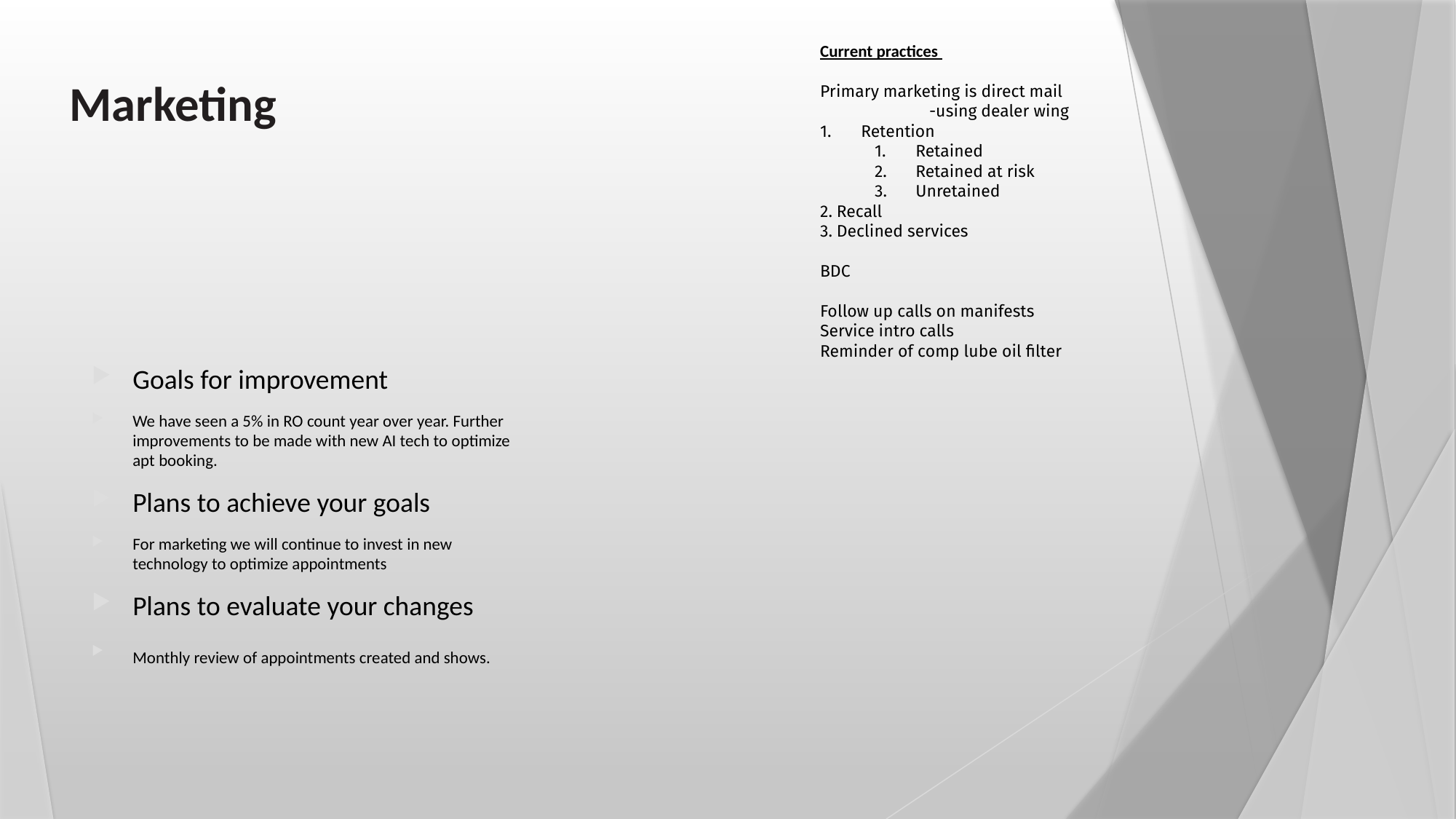

# Marketing
Current practices

Primary marketing is direct mail
	-using dealer wing
Retention
Retained
Retained at risk
Unretained
2. Recall
3. Declined services

BDC

Follow up calls on manifests
Service intro calls
Reminder of comp lube oil filter

Goals for improvement
We have seen a 5% in RO count year over year. Further improvements to be made with new AI tech to optimize apt booking.
Plans to achieve your goals
For marketing we will continue to invest in new technology to optimize appointments
Plans to evaluate your changes
Monthly review of appointments created and shows.